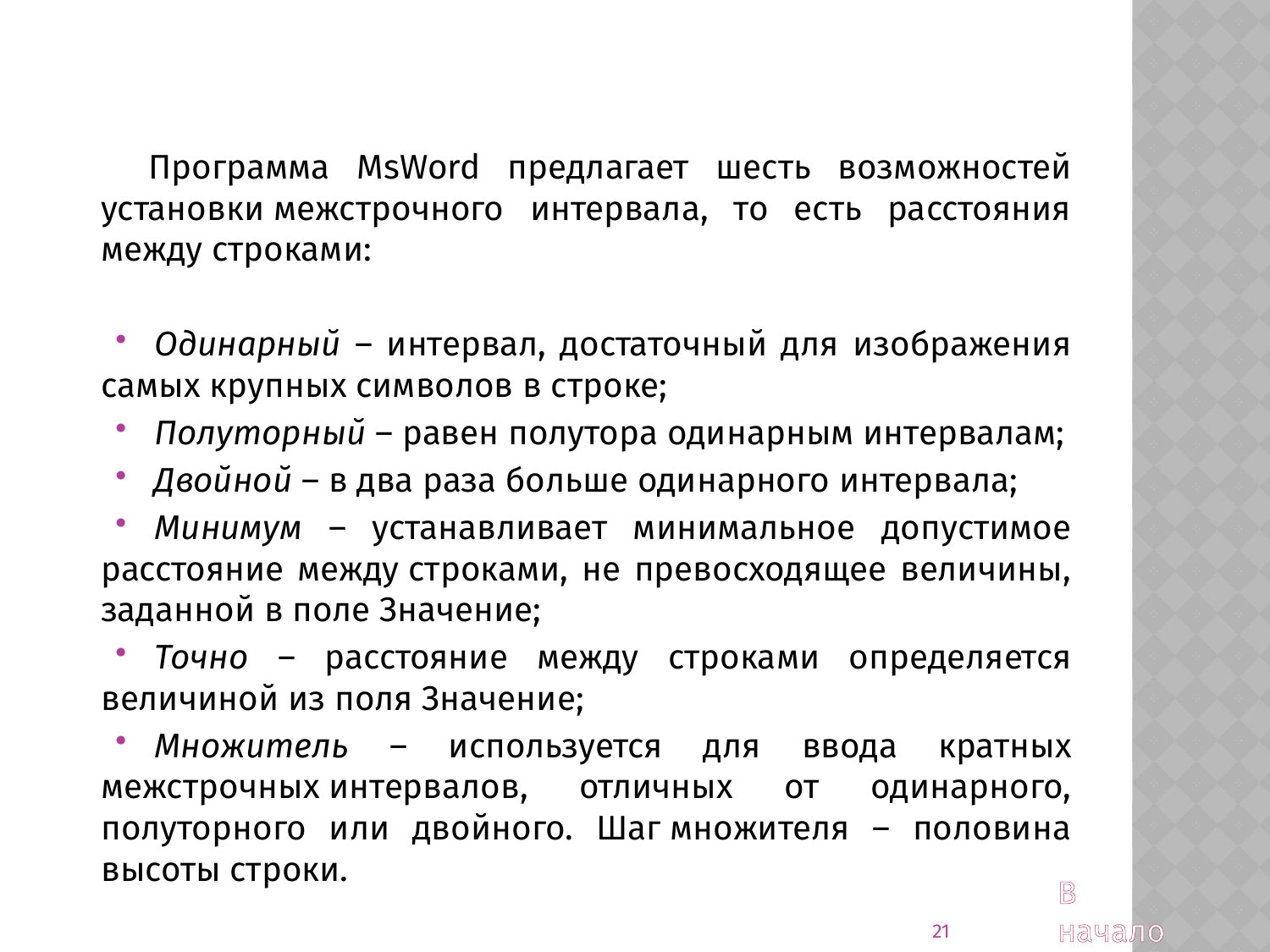

Программа MsWord предлагает шесть возможностей установки межстрочного интервала, то есть расстояния между строками:

Одинарный – интервал, достаточный для изображения самых крупных символов в строке;
Полуторный – равен полутора одинарным интервалам;
Двойной – в два раза больше одинарного интервала;
Минимум – устанавливает минимальное допустимое расстояние между строками, не превосходящее величины, заданной в поле Значение;
Точно – расстояние между строками определяется величиной из поля Значение;
Множитель – используется для ввода кратных межстрочных интервалов, отличных от одинарного, полуторного или двойного. Шаг множителя – половина высоты строки.

В начало
21